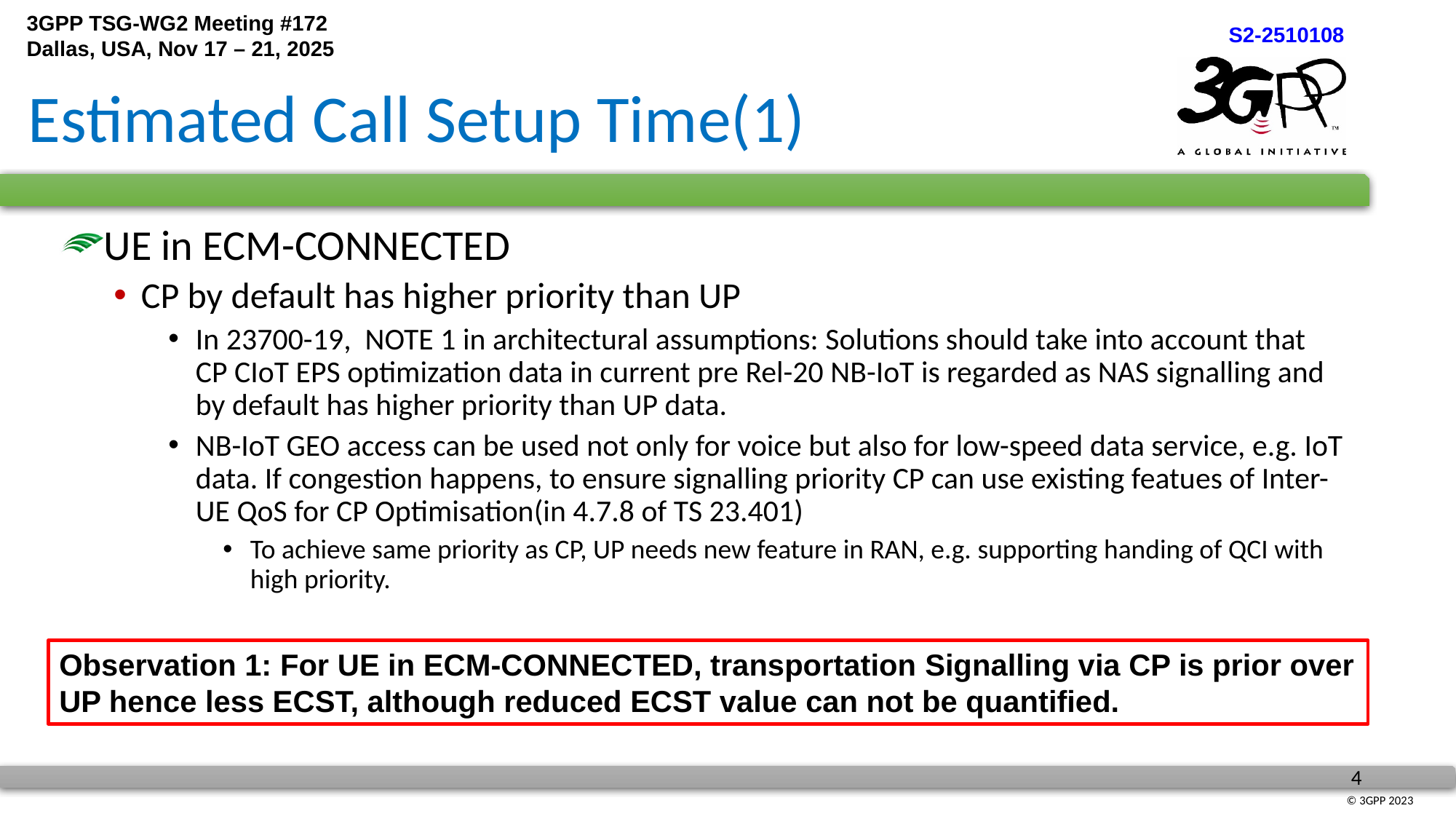

# Estimated Call Setup Time(1)
UE in ECM-CONNECTED
CP by default has higher priority than UP
In 23700-19,  NOTE 1 in architectural assumptions: Solutions should take into account that CP CIoT EPS optimization data in current pre Rel-20 NB-IoT is regarded as NAS signalling and by default has higher priority than UP data.
NB-IoT GEO access can be used not only for voice but also for low-speed data service, e.g. IoT data. If congestion happens, to ensure signalling priority CP can use existing featues of Inter-UE QoS for CP Optimisation(in 4.7.8 of TS 23.401)
To achieve same priority as CP, UP needs new feature in RAN, e.g. supporting handing of QCI with high priority.
Observation 1: For UE in ECM-CONNECTED, transportation Signalling via CP is prior over UP hence less ECST, although reduced ECST value can not be quantified.